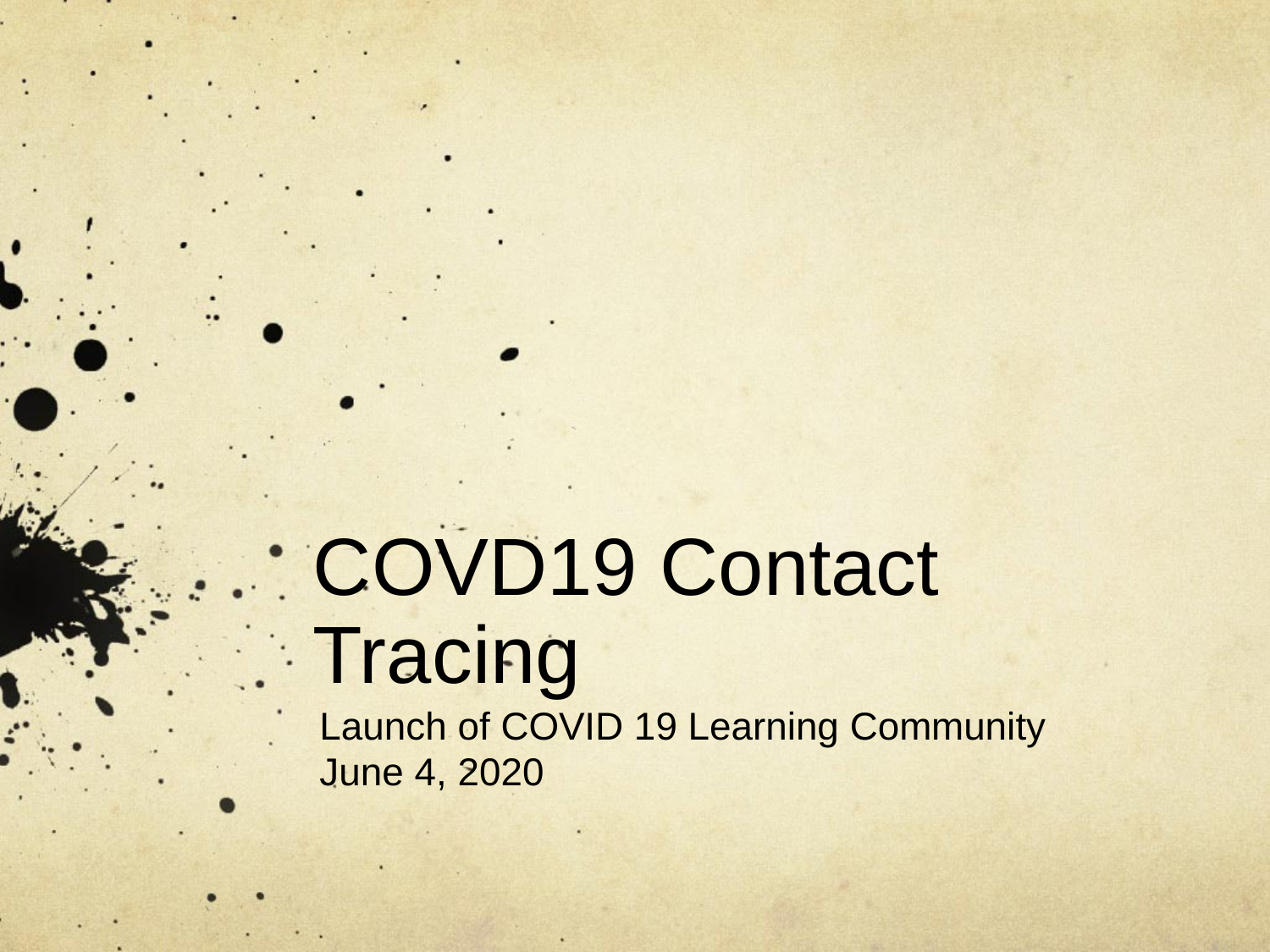

# COVD19 Contact Tracing
Launch of COVID 19 Learning Community
June 4, 2020